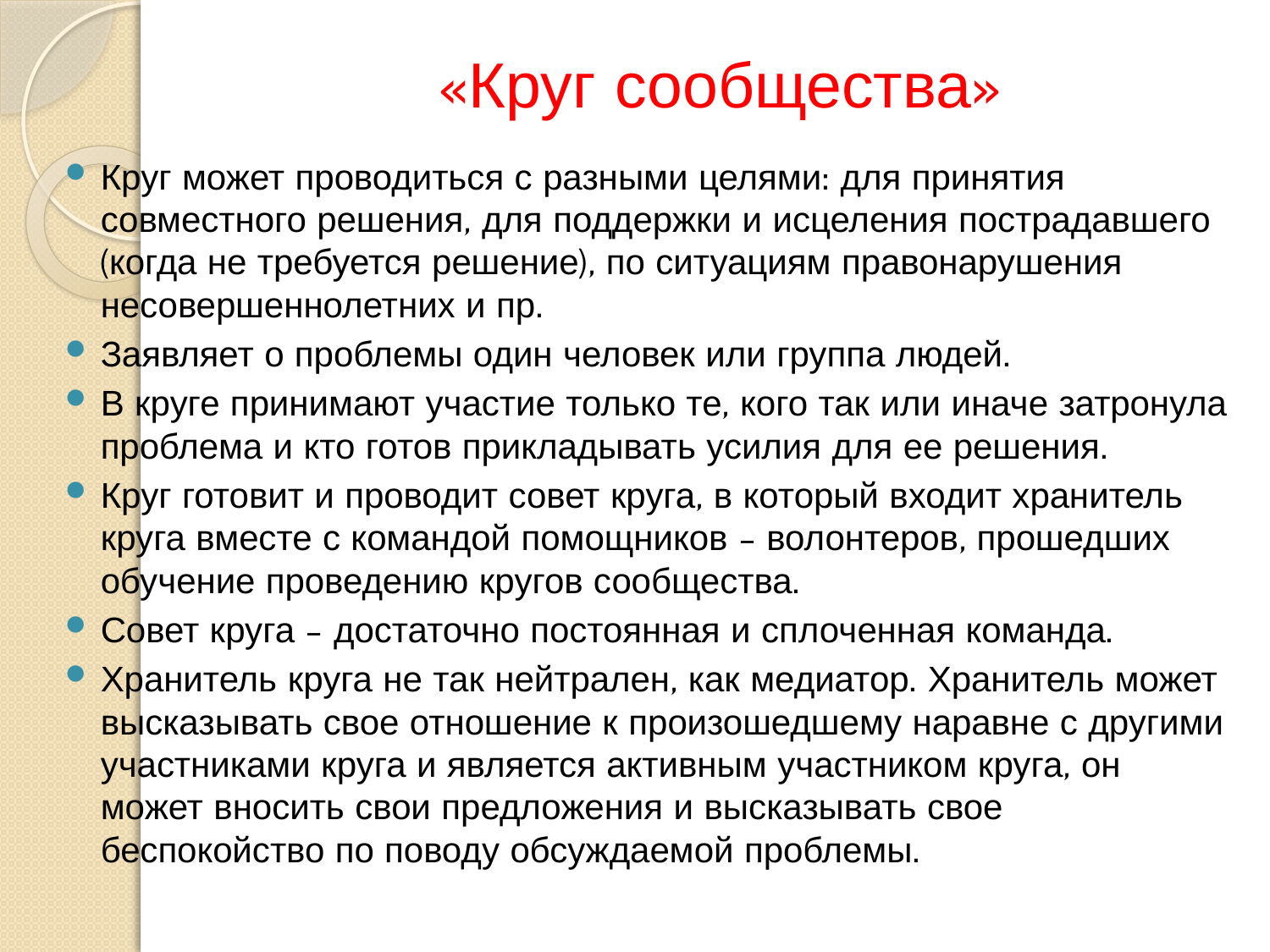

# «Круг сообщества»
Круг может проводиться с разными целями: для принятия совместного решения, для поддержки и исцеления пострадавшего (когда не требуется решение), по ситуациям правонарушения несовершеннолетних и пр.
Заявляет о проблемы один человек или группа людей.
В круге принимают участие только те, кого так или иначе затронула проблема и кто готов прикладывать усилия для ее решения.
Круг готовит и проводит совет круга, в который входит хранитель круга вместе с командой помощников – волонтеров, прошедших обучение проведению кругов сообщества.
Совет круга – достаточно постоянная и сплоченная команда.
Хранитель круга не так нейтрален, как медиатор. Хранитель может высказывать свое отношение к произошедшему наравне с другими участниками круга и является активным участником круга, он может вносить свои предложения и высказывать свое беспокойство по поводу обсуждаемой проблемы.